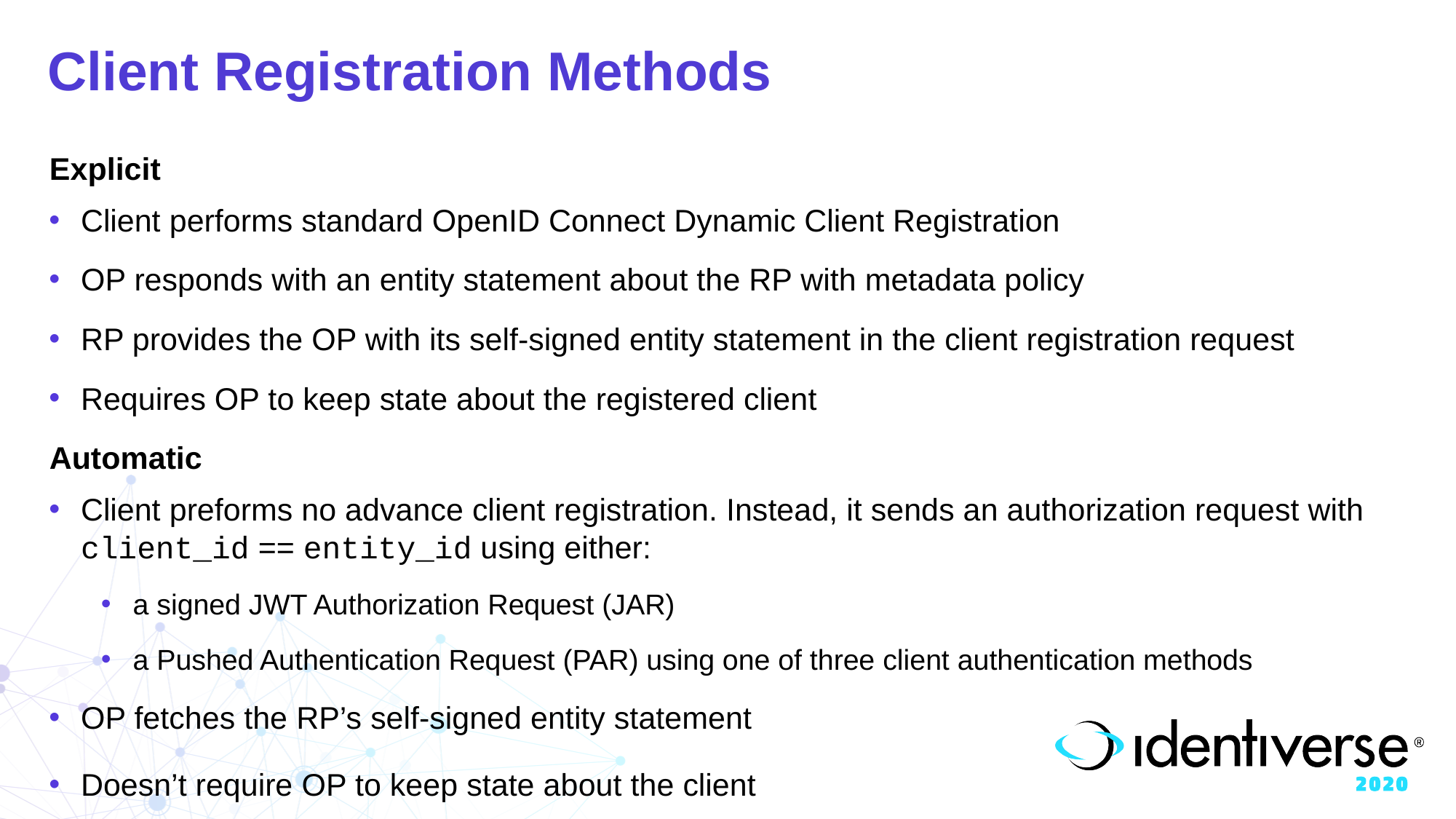

# Client Registration Methods
Explicit
Client performs standard OpenID Connect Dynamic Client Registration
OP responds with an entity statement about the RP with metadata policy
RP provides the OP with its self-signed entity statement in the client registration request
Requires OP to keep state about the registered client
Automatic
Client preforms no advance client registration. Instead, it sends an authorization request with client_id == entity_id using either:
a signed JWT Authorization Request (JAR)
a Pushed Authentication Request (PAR) using one of three client authentication methods
OP fetches the RP’s self-signed entity statement
Doesn’t require OP to keep state about the client